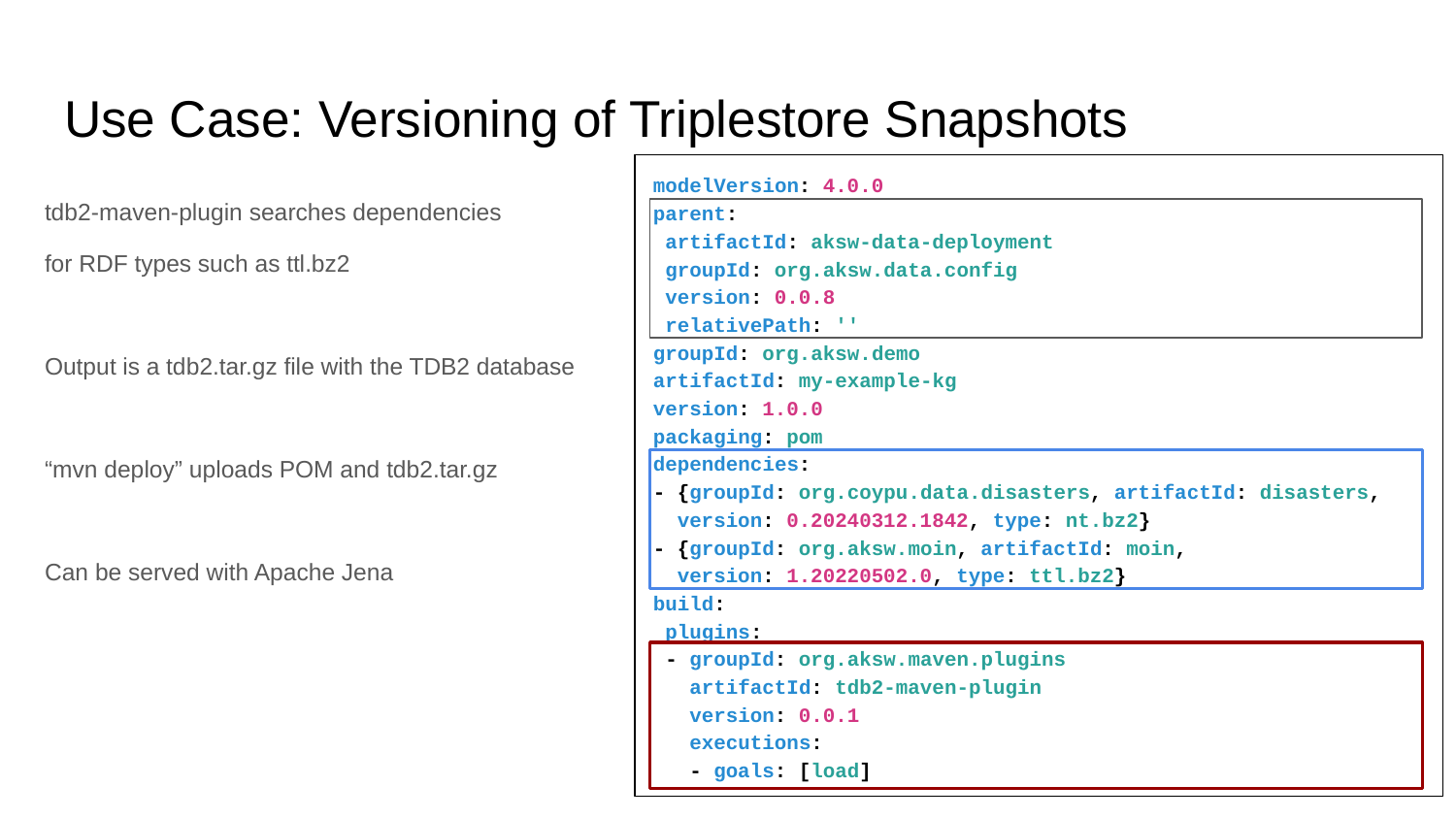

# Use Case: Versioning of Triplestore Snapshots
modelVersion: 4.0.0
parent:
 artifactId: aksw-data-deployment
 groupId: org.aksw.data.config
 version: 0.0.8
 relativePath: ''
groupId: org.aksw.demo
artifactId: my-example-kg
version: 1.0.0
packaging: pom
dependencies:
- {groupId: org.coypu.data.disasters, artifactId: disasters,
  version: 0.20240312.1842, type: nt.bz2}
- {groupId: org.aksw.moin, artifactId: moin,
  version: 1.20220502.0, type: ttl.bz2}
build:
 plugins:
 - groupId: org.aksw.maven.plugins
   artifactId: tdb2-maven-plugin
   version: 0.0.1
   executions:
   - goals: [load]
tdb2-maven-plugin searches dependencies
for RDF types such as ttl.bz2

Output is a tdb2.tar.gz file with the TDB2 database

“mvn deploy” uploads POM and tdb2.tar.gz

Can be served with Apache Jena